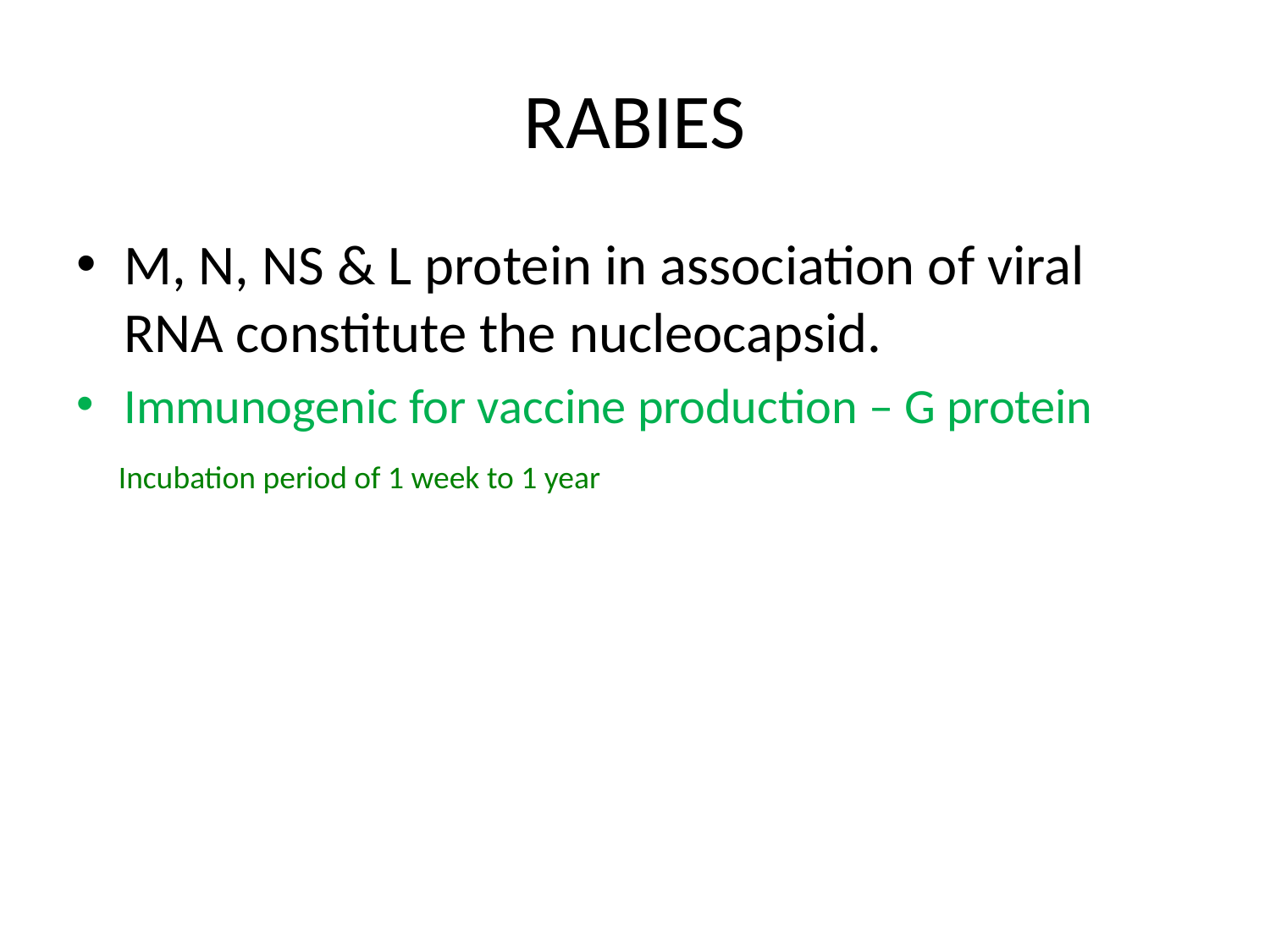

# RABIES
M, N, NS & L protein in association of viral RNA constitute the nucleocapsid.
Immunogenic for vaccine production – G protein
Incubation period of 1 week to 1 year